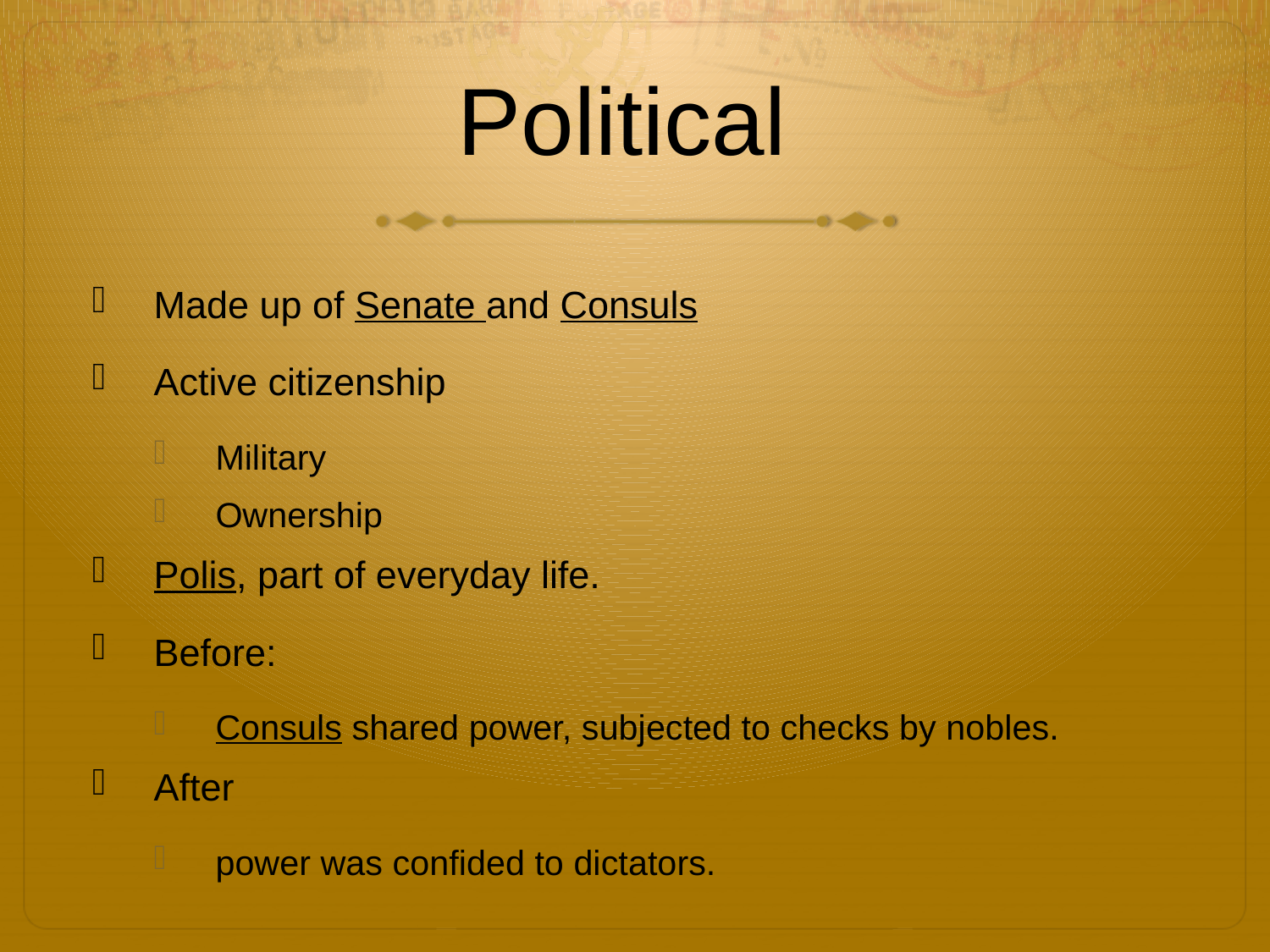

# Political

Made up of Senate and Consuls
Active citizenship
Military
Ownership
Polis, part of everyday life.
Before:
Consuls shared power, subjected to checks by nobles.
After
power was confided to dictators.